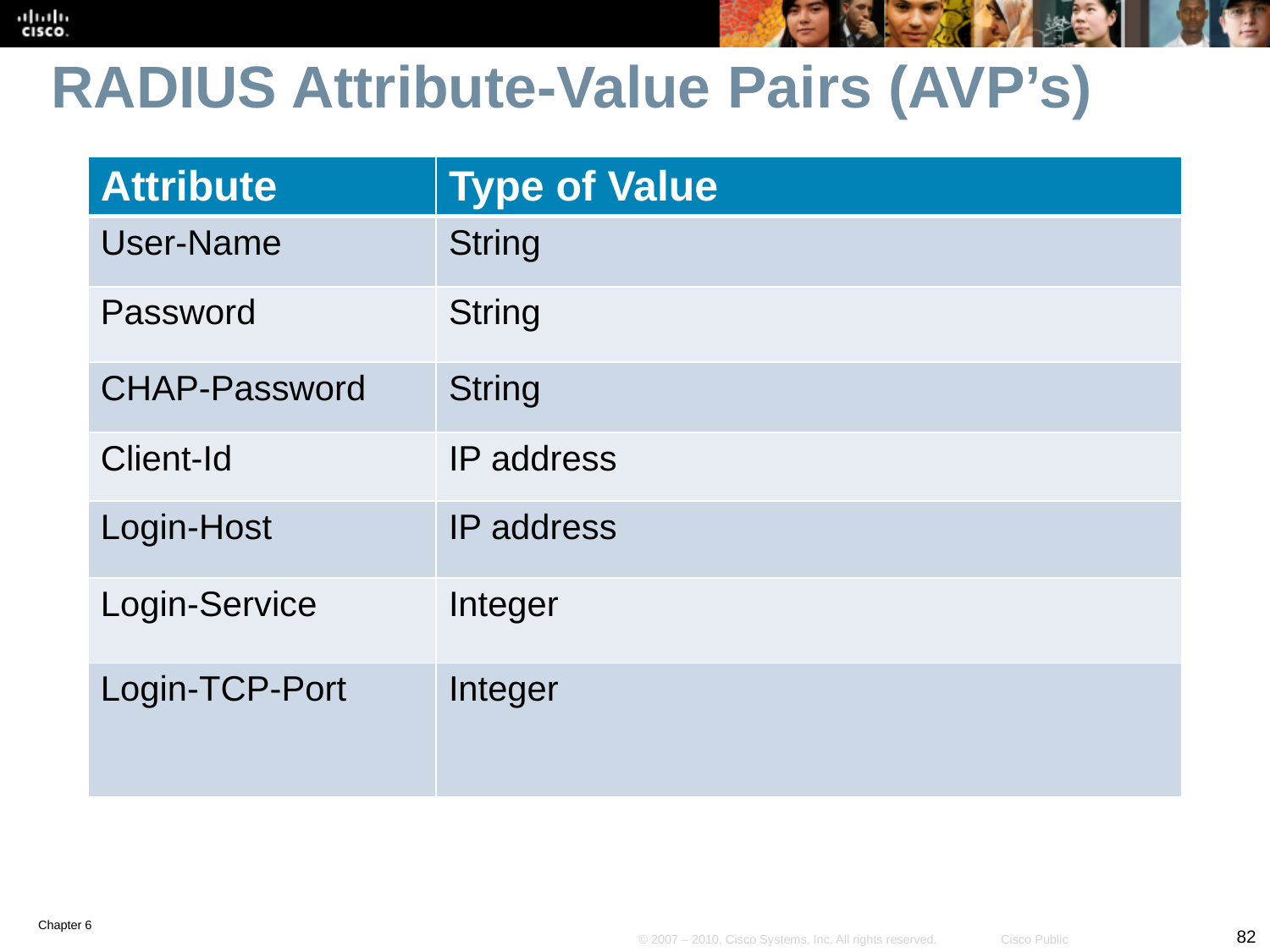

# RADIUS Attribute-Value Pairs (AVP’s)

| Attribute | Type of Value |
| --- | --- |
| User-Name | String |
| Password | String |
| CHAP-Password | String |
| Client-Id | IP address |
| Login-Host | IP address |
| Login-Service | Integer |
| Login-TCP-Port | Integer |